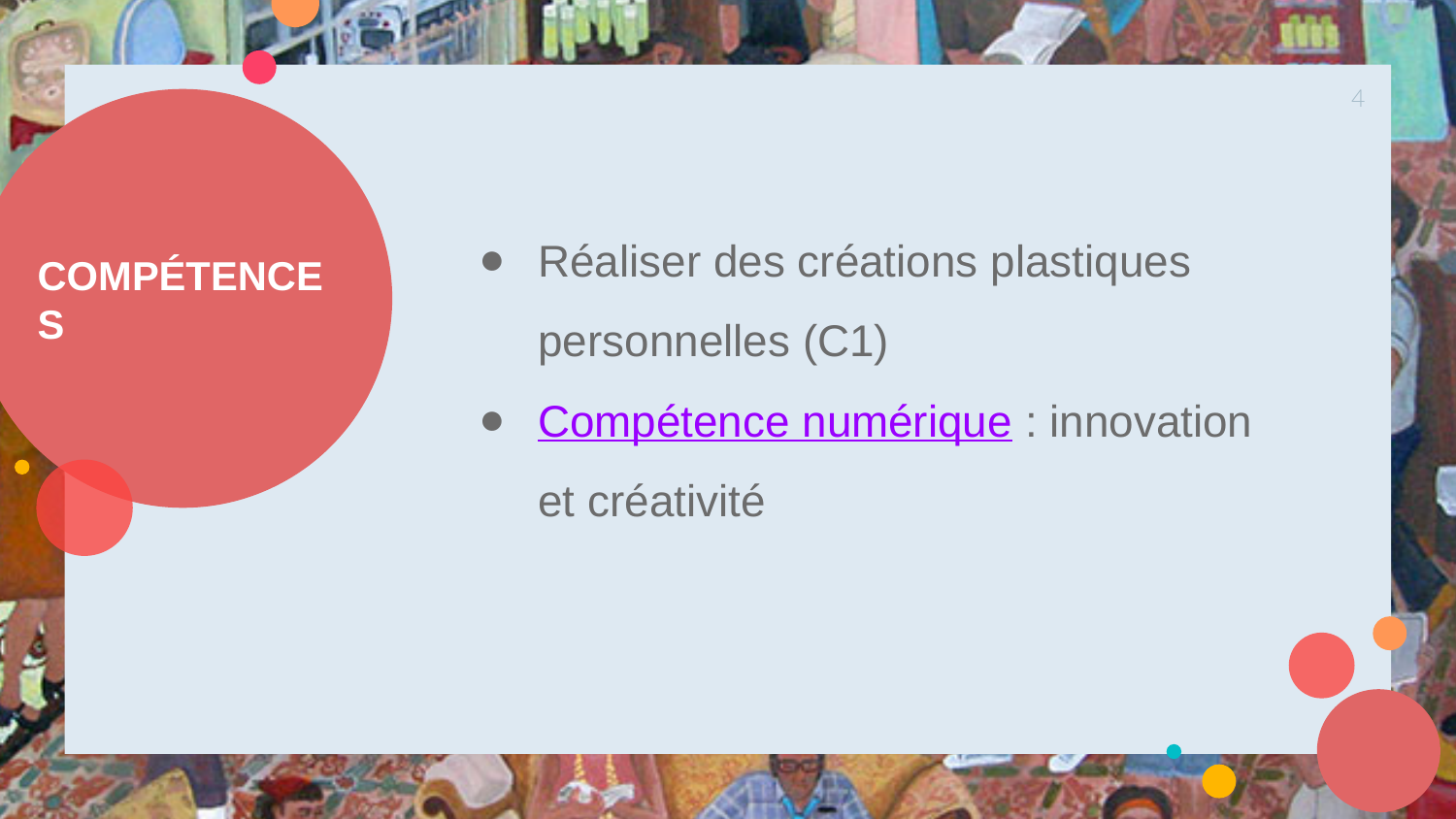

4
# COMPÉTENCES
Réaliser des créations plastiques personnelles (C1)
Compétence numérique : innovation et créativité